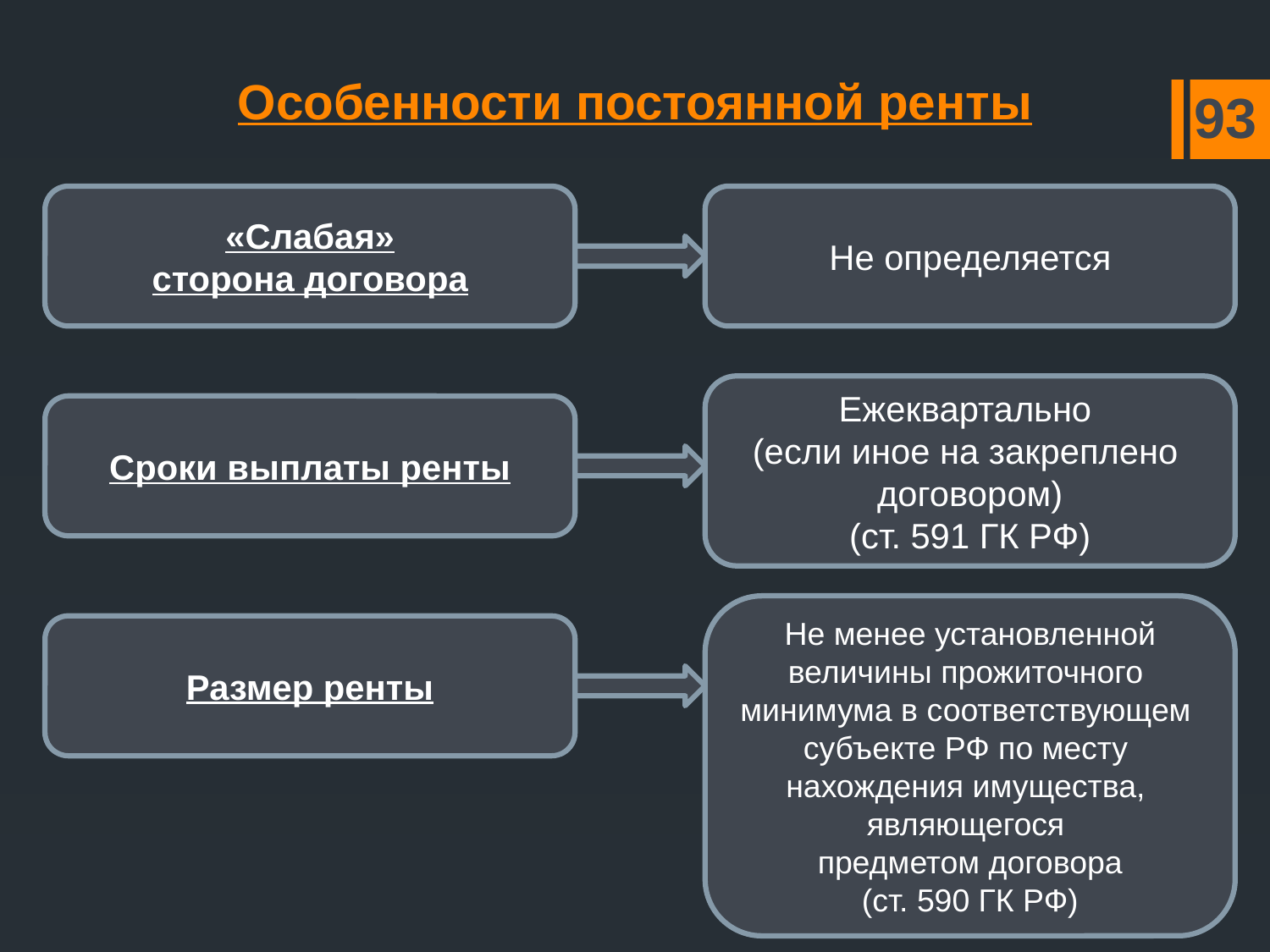

# Особенности постоянной ренты
93
«Слабая»
сторона договора
Не определяется

Ежеквартально
(если иное на закреплено
договором)
(ст. 591 ГК РФ)
Сроки выплаты ренты

Не менее установленной
величины прожиточного
минимума в соответствующем
субъекте РФ по месту
нахождения имущества,
являющегося
предметом договора
(ст. 590 ГК РФ)
Размер ренты